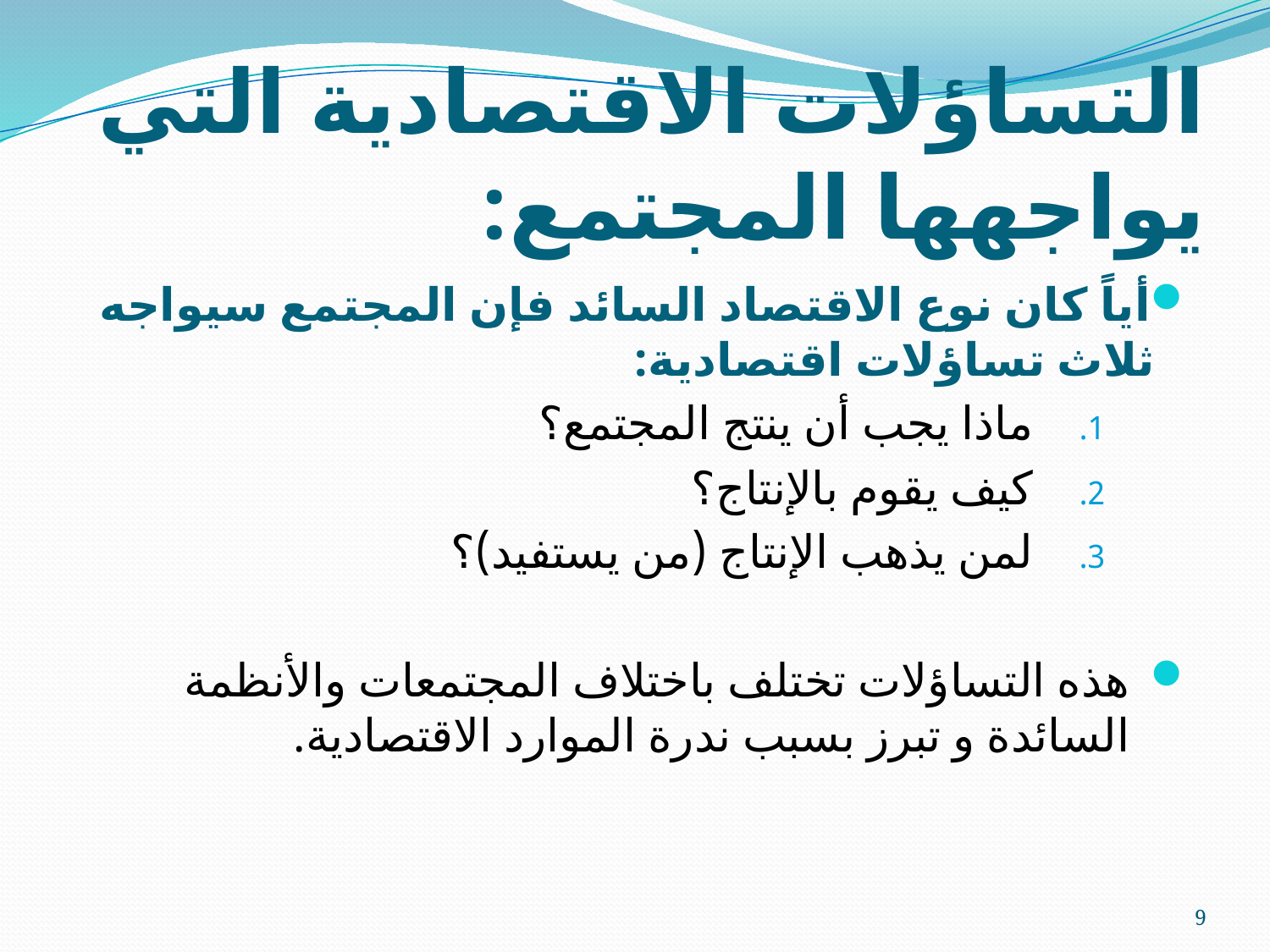

# التساؤلات الاقتصادية التي يواجهها المجتمع:
أياً كان نوع الاقتصاد السائد فإن المجتمع سيواجه ثلاث تساؤلات اقتصادية:
ماذا يجب أن ينتج المجتمع؟
كيف يقوم بالإنتاج؟
لمن يذهب الإنتاج (من يستفيد)؟

هذه التساؤلات تختلف باختلاف المجتمعات والأنظمة السائدة و تبرز بسبب ندرة الموارد الاقتصادية.
9